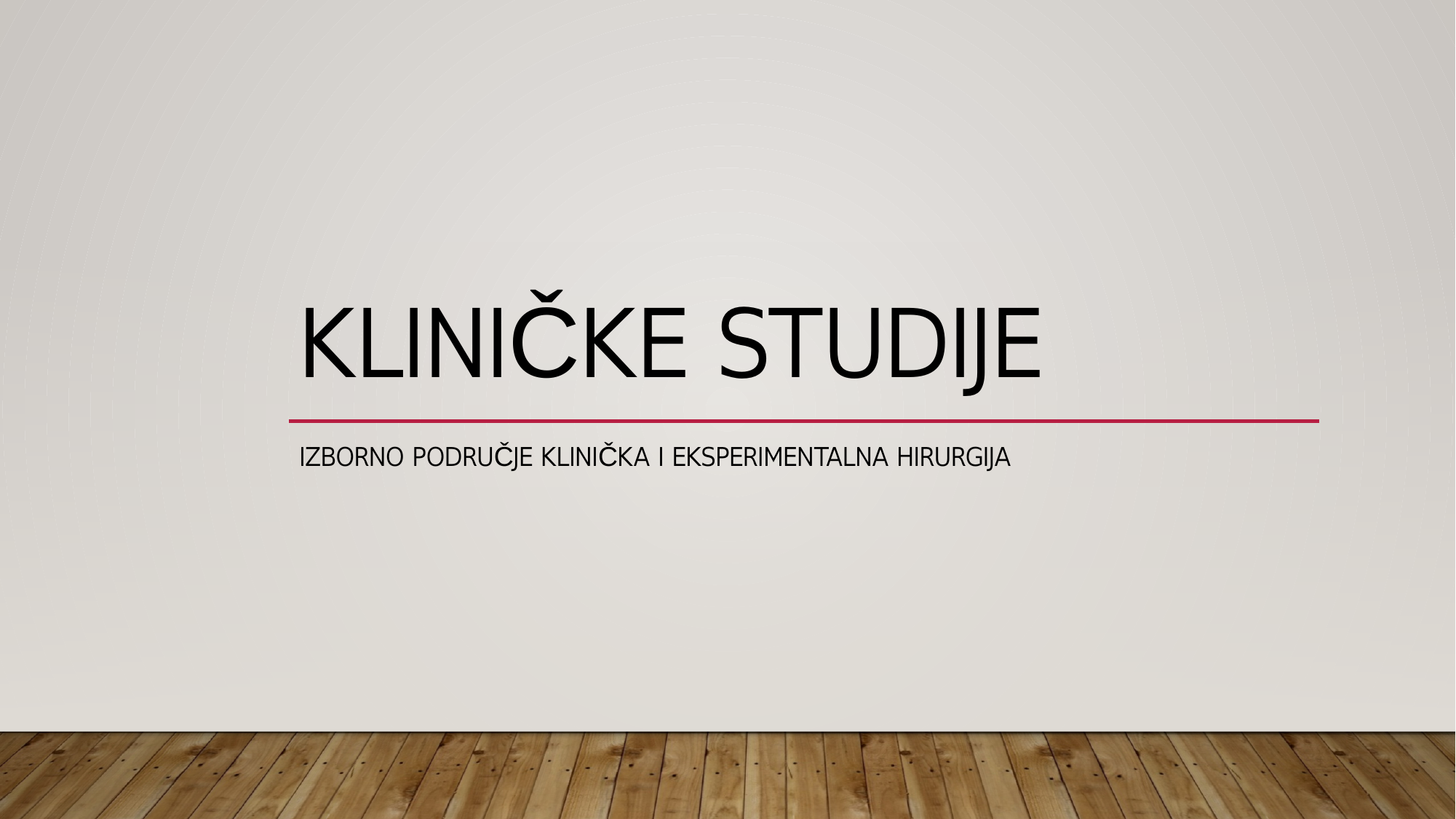

# Kliničke studije
Izborno područje klinička i eksperimentalna hirurgija